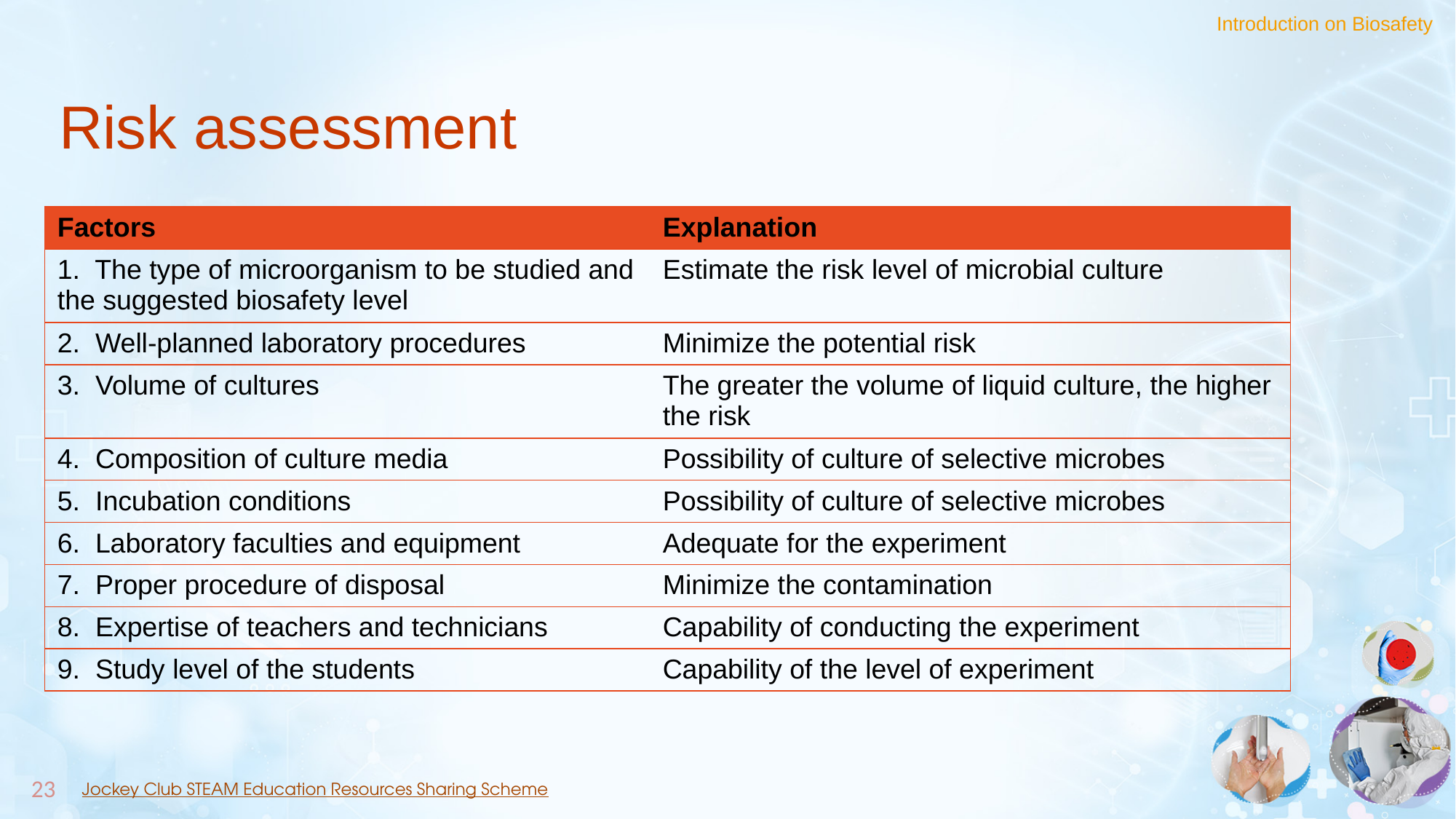

# Risk assessment
| Factors | Explanation |
| --- | --- |
| 1. The type of microorganism to be studied and the suggested biosafety level | Estimate the risk level of microbial culture |
| 2. Well-planned laboratory procedures | Minimize the potential risk |
| 3. Volume of cultures | The greater the volume of liquid culture, the higher the risk |
| 4. Composition of culture media | Possibility of culture of selective microbes |
| 5. Incubation conditions | Possibility of culture of selective microbes |
| 6. Laboratory faculties and equipment | Adequate for the experiment |
| 7. Proper procedure of disposal | Minimize the contamination |
| 8. Expertise of teachers and technicians | Capability of conducting the experiment |
| 9. Study level of the students | Capability of the level of experiment |
23